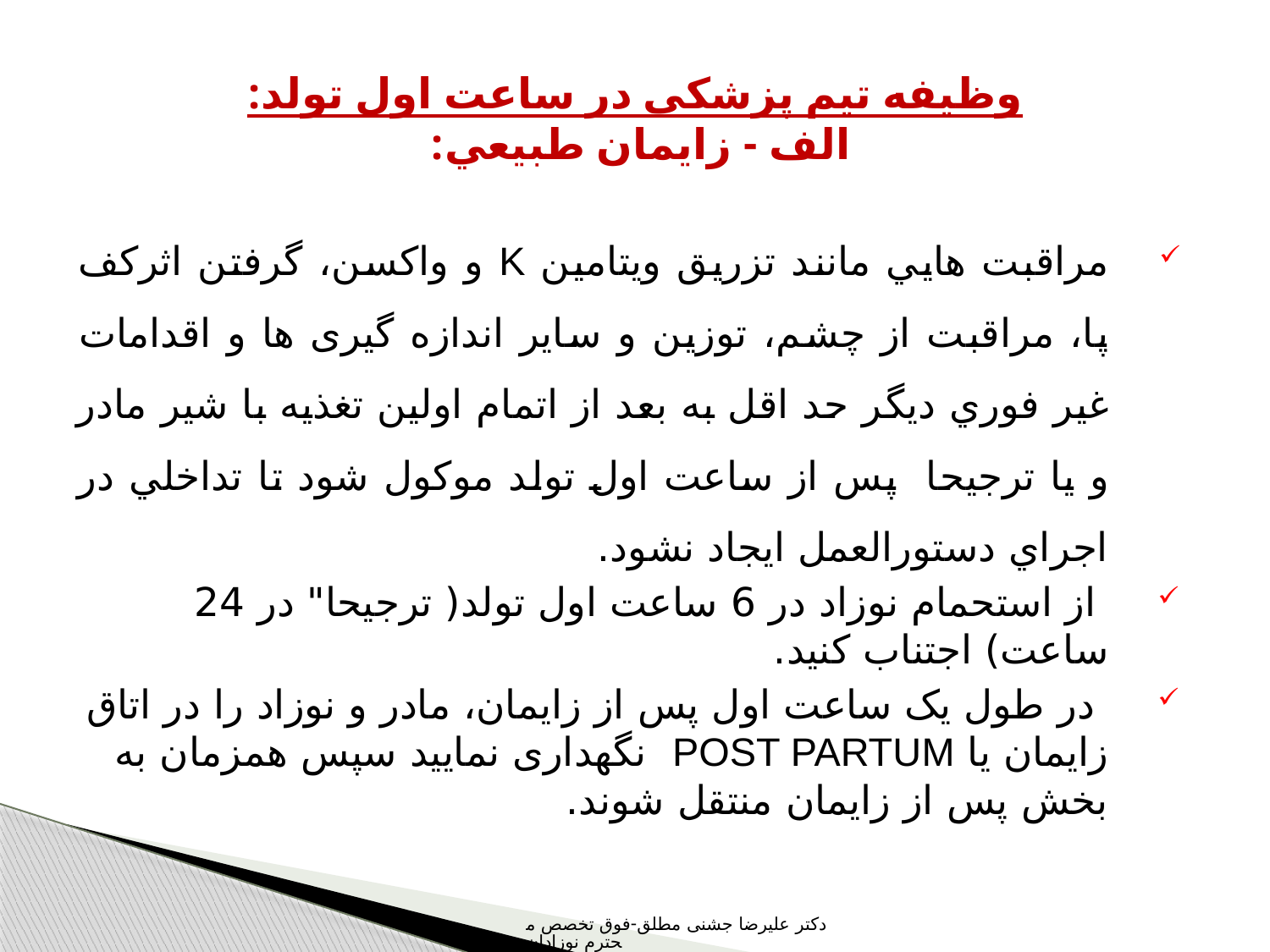

# وظیفه تیم پزشکی در ساعت اول تولد: الف - زايمان طبيعي:
مراقبت هايي مانند تزريق ويتامين K و واكسن، گرفتن اثركف پا، مراقبت از چشم، توزين و ساير اندازه گيری ها و اقدامات غير فوري ديگر حد اقل به بعد از اتمام اولين تغذيه با شير مادر و يا ترجيحا  پس از ساعت اول تولد موكول شود تا تداخلي در اجراي دستورالعمل ايجاد نشود.
 از استحمام نوزاد در 6 ساعت اول تولد( ترجيحا" در 24  ساعت) اجتناب کنید.
 در طول یک ساعت اول پس از زایمان، مادر و نوزاد را در اتاق زایمان یا POST PARTUM  نگهداری نمایید سپس همزمان به بخش پس از زايمان منتقل شوند.
دکتر علیرضا جشنی مطلق-فوق تخصص محترم نوزادان